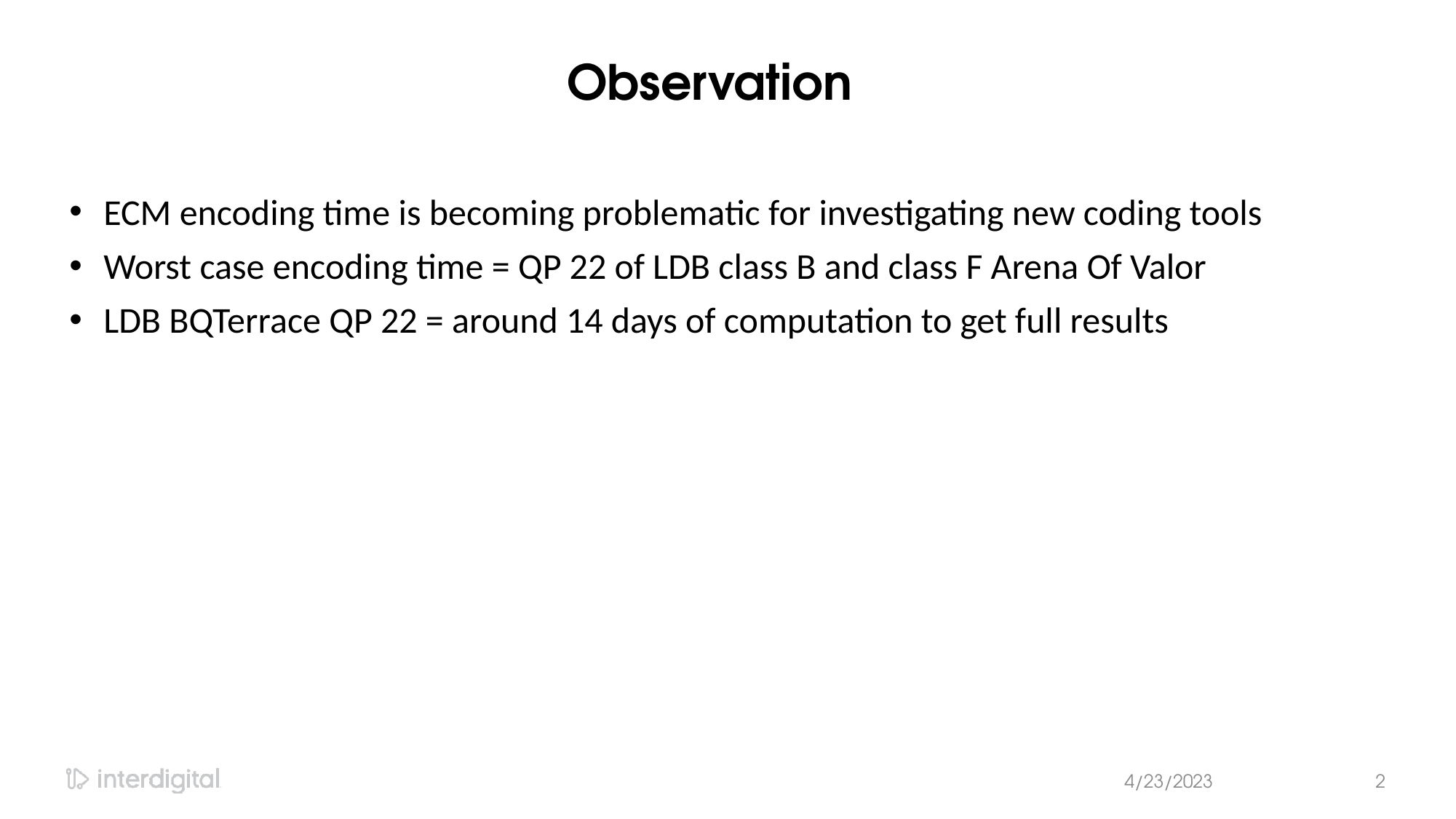

# Observation

ECM encoding time is becoming problematic for investigating new coding tools
Worst case encoding time = QP 22 of LDB class B and class F Arena Of Valor
LDB BQTerrace QP 22 = around 14 days of computation to get full results

4/23/2023
2